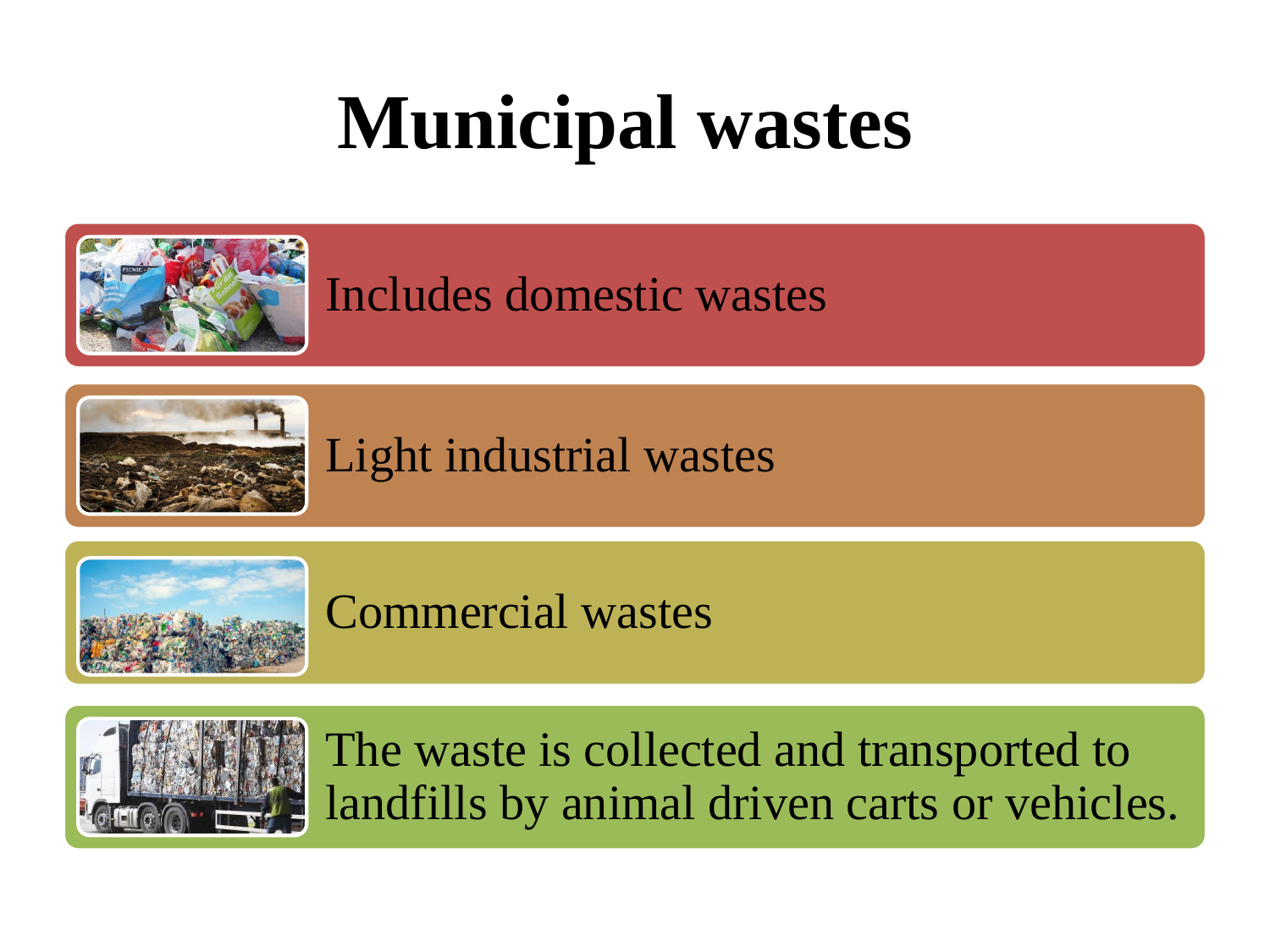

# Municipal wastes
Includes domestic wastes
Light industrial wastes
Commercial wastes
The waste is collected and transported to landfills by animal driven carts or vehicles.